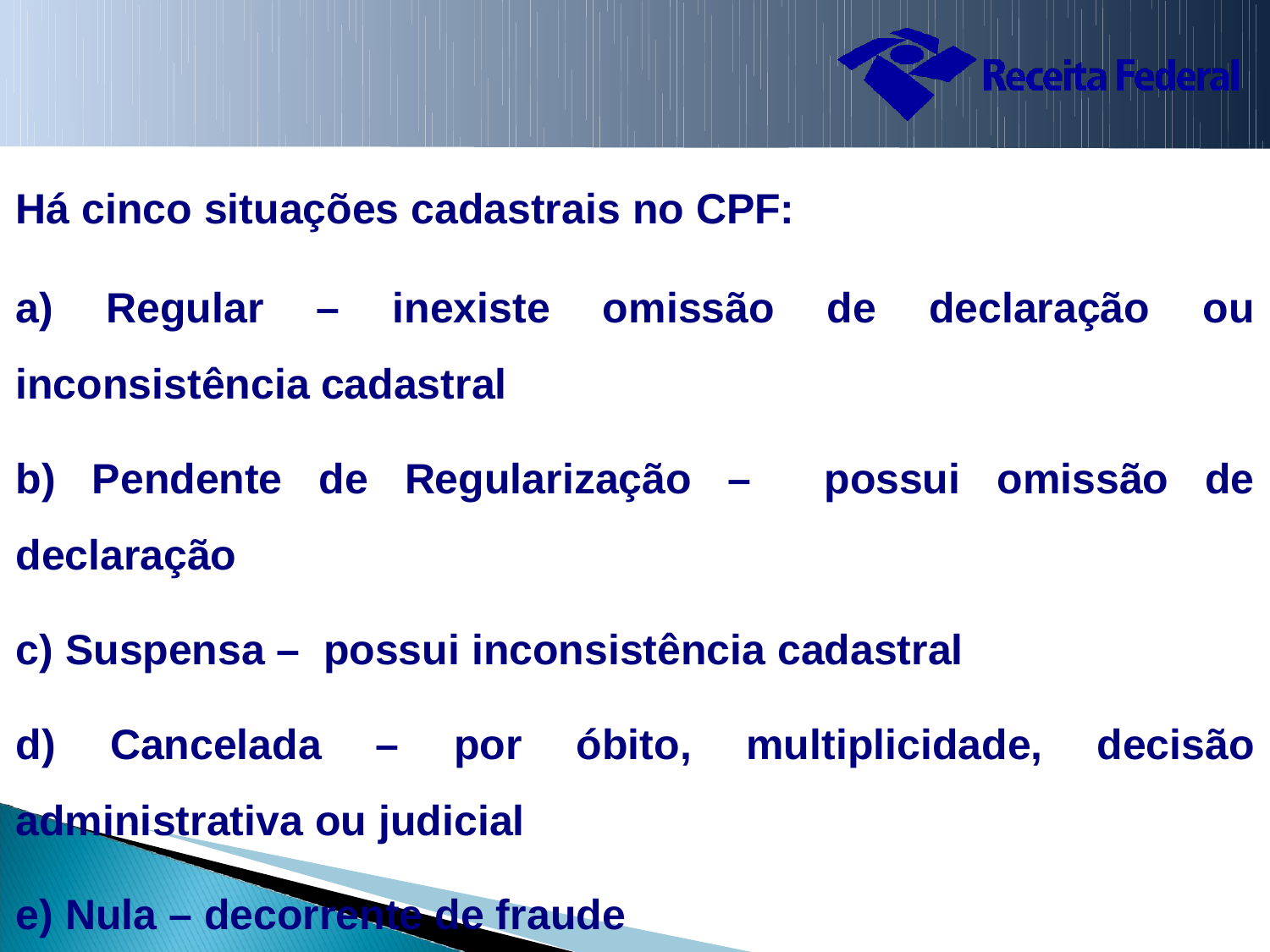

Há cinco situações cadastrais no CPF:
a)
Regular
–
inexiste
omissão
de
declaração
ou
inconsistência
cadastral
b)
Pendente
de
Regularização
–
possui
omissão
de
declaração
c) Suspensa –
possui inconsistência cadastral
d)
Cancelada
–
por
óbito,
multiplicidade,
decisão
administrativa ou judicial

e) Nula – decorrente de fraude